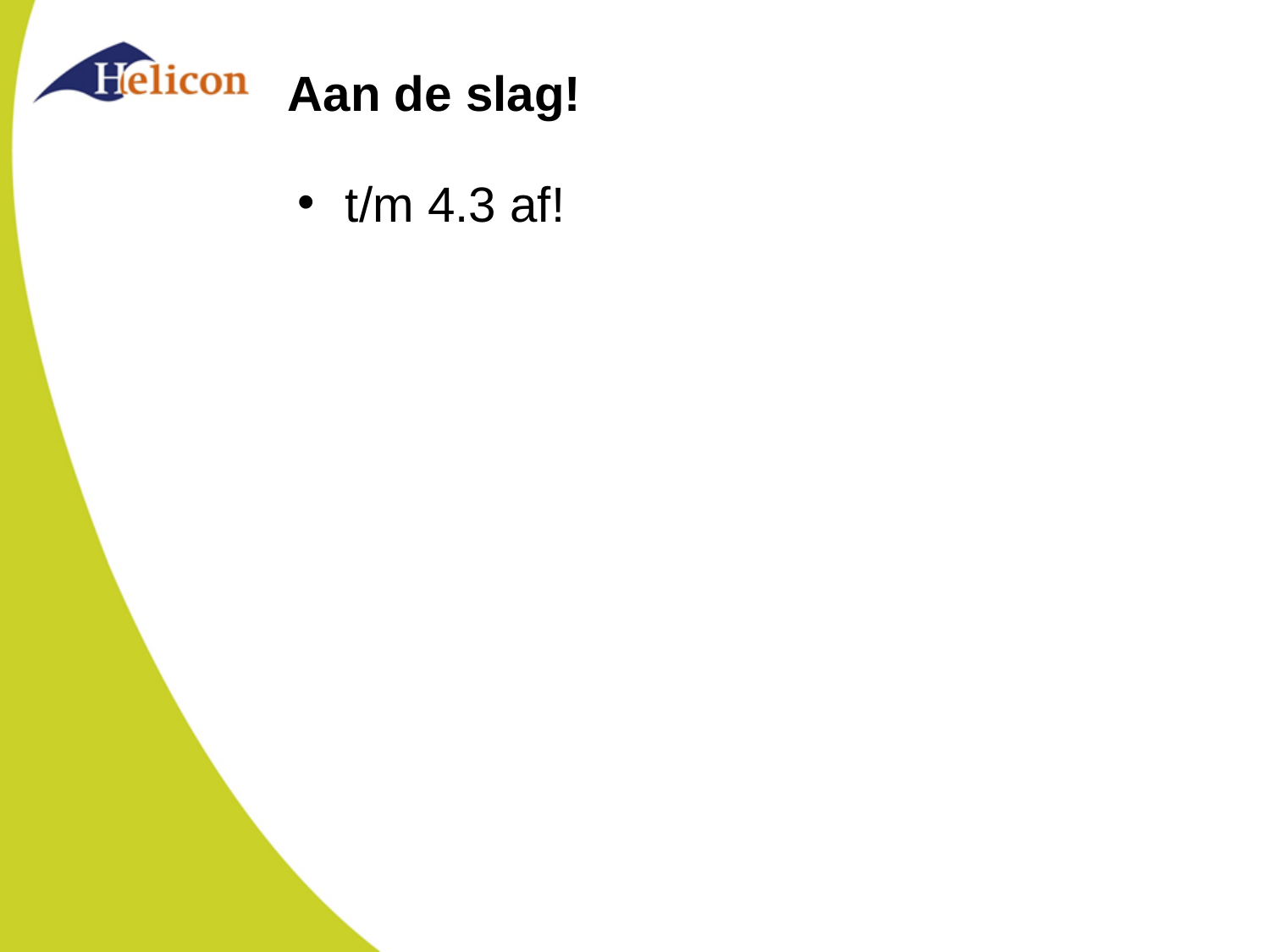

# Aan de slag!
t/m 4.3 af!